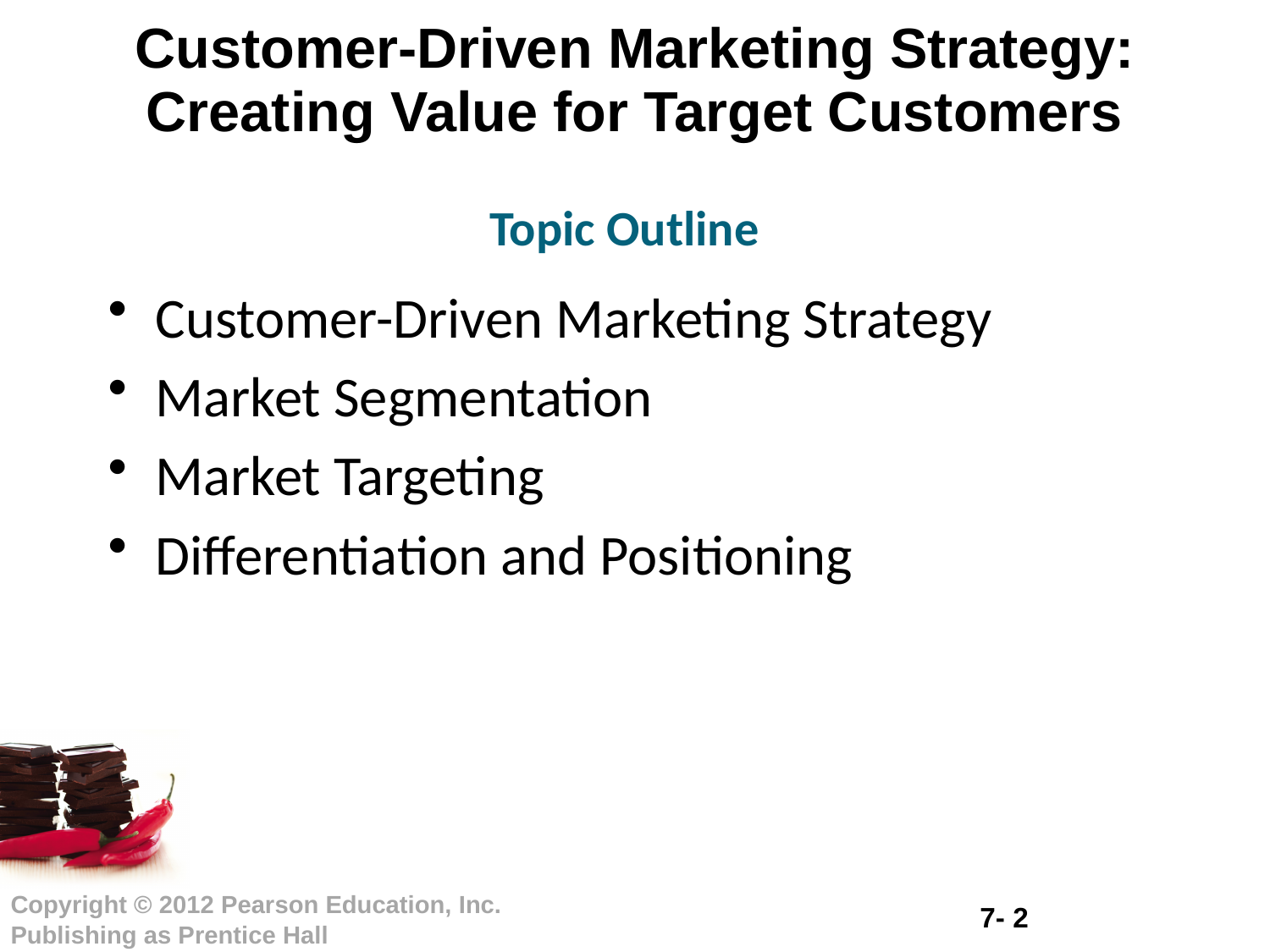

# Customer-Driven Marketing Strategy: Creating Value for Target Customers
Topic Outline
Customer-Driven Marketing Strategy
Market Segmentation
Market Targeting
Differentiation and Positioning